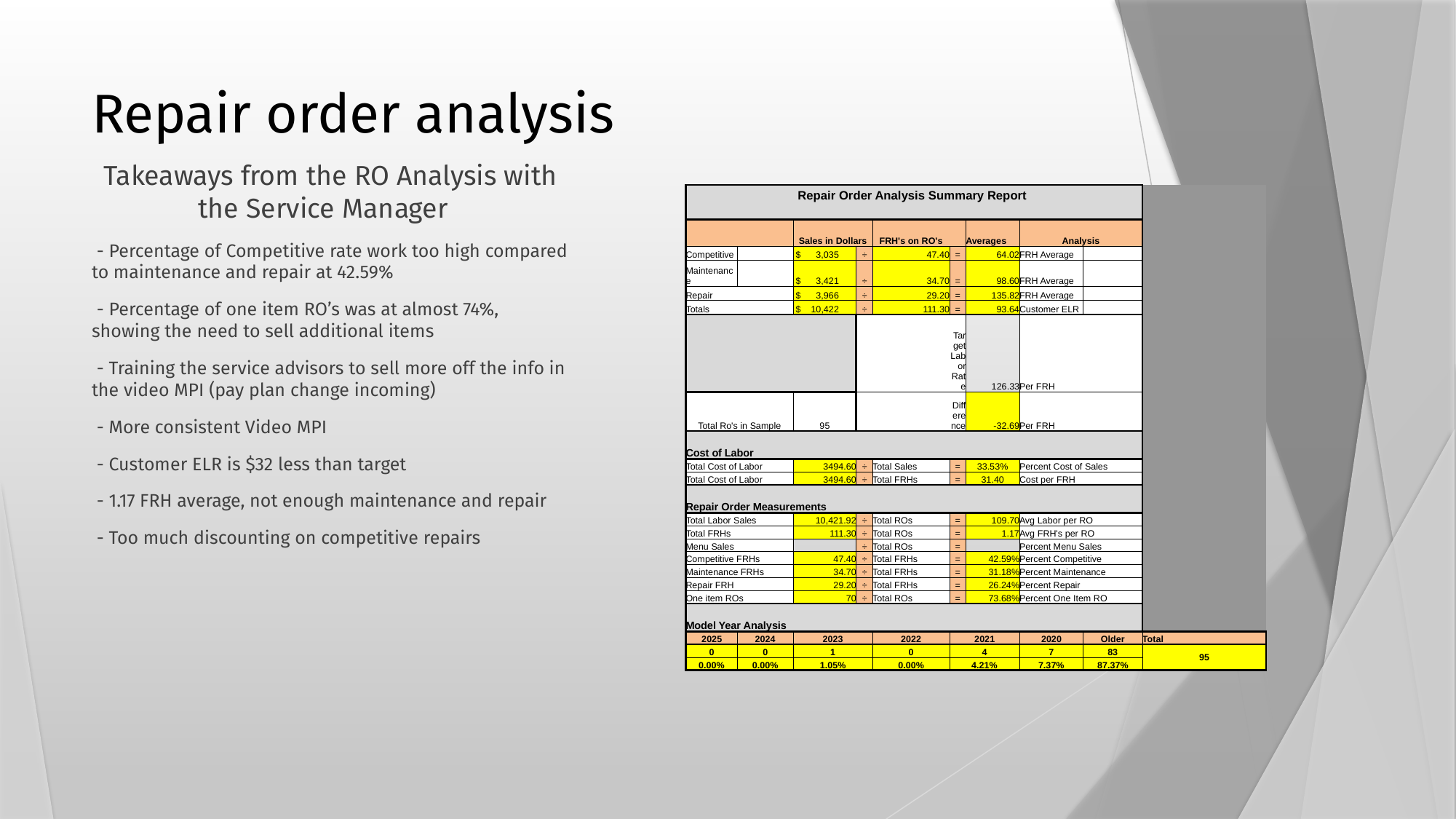

# Repair order analysis
Takeaways from the RO Analysis with the Service Manager
 - Percentage of Competitive rate work too high compared to maintenance and repair at 42.59%
 - Percentage of one item RO’s was at almost 74%, showing the need to sell additional items
 - Training the service advisors to sell more off the info in the video MPI (pay plan change incoming)
 - More consistent Video MPI
 - Customer ELR is $32 less than target
 - 1.17 FRH average, not enough maintenance and repair
 - Too much discounting on competitive repairs
| Repair Order Analysis Summary Report |  |  |  |  |  |  |  |  |  |
| --- | --- | --- | --- | --- | --- | --- | --- | --- | --- |
|  |  |  |  |  |  |  |  |  |  |
|  |  | Sales in Dollars |  | FRH's on RO's |  |  |  |  |  |
|  |  |  |  |  |  | Averages | Analysis |  |  |
| Competitive |  | $ 3,035 | ÷ | 47.40 | = | 64.02 | FRH Average |  |  |
| Maintenance |  | $ 3,421 | ÷ | 34.70 | = | 98.60 | FRH Average |  |  |
| Repair |  | $ 3,966 | ÷ | 29.20 | = | 135.82 | FRH Average |  |  |
| Totals |  | $ 10,422 | ÷ | 111.30 | = | 93.64 | Customer ELR |  |  |
|  |  |  |  |  | Target Labor Rate | 126.33 | Per FRH |  |  |
| Total Ro's in Sample |  | 95 |  |  | Difference | -32.69 | Per FRH |  |  |
|  |  |  |  |  |  |  |  |  |  |
| Cost of Labor |  |  |  |  |  |  |  |  |  |
| Total Cost of Labor |  | 3494.60 | ÷ | Total Sales | = | 33.53% | Percent Cost of Sales |  |  |
| Total Cost of Labor |  | 3494.60 | ÷ | Total FRHs | = | 31.40 | Cost per FRH |  |  |
|  |  |  |  |  |  |  |  |  |  |
| Repair Order Measurements |  |  |  |  |  |  |  |  |  |
| Total Labor Sales |  | 10,421.92 | ÷ | Total ROs | = | 109.70 | Avg Labor per RO |  |  |
| Total FRHs |  | 111.30 | ÷ | Total ROs | = | 1.17 | Avg FRH's per RO |  |  |
| Menu Sales |  |  | ÷ | Total ROs | = |  | Percent Menu Sales |  |  |
| Competitive FRHs |  | 47.40 | ÷ | Total FRHs | = | 42.59% | Percent Competitive |  |  |
| Maintenance FRHs |  | 34.70 | ÷ | Total FRHs | = | 31.18% | Percent Maintenance |  |  |
| Repair FRH |  | 29.20 | ÷ | Total FRHs | = | 26.24% | Percent Repair |  |  |
| One item ROs |  | 70 | ÷ | Total ROs | = | 73.68% | Percent One Item RO |  |  |
|  |  |  |  |  |  |  |  |  |  |
| Model Year Analysis |  |  |  |  |  |  |  |  |  |
| 2025 | 2024 | 2023 |  | 2022 | 2021 |  | 2020 | Older | Total |
| 0 | 0 | 1 |  | 0 | 4 |  | 7 | 83 | 95 |
| 0.00% | 0.00% | 1.05% |  | 0.00% | 4.21% |  | 7.37% | 87.37% |  |